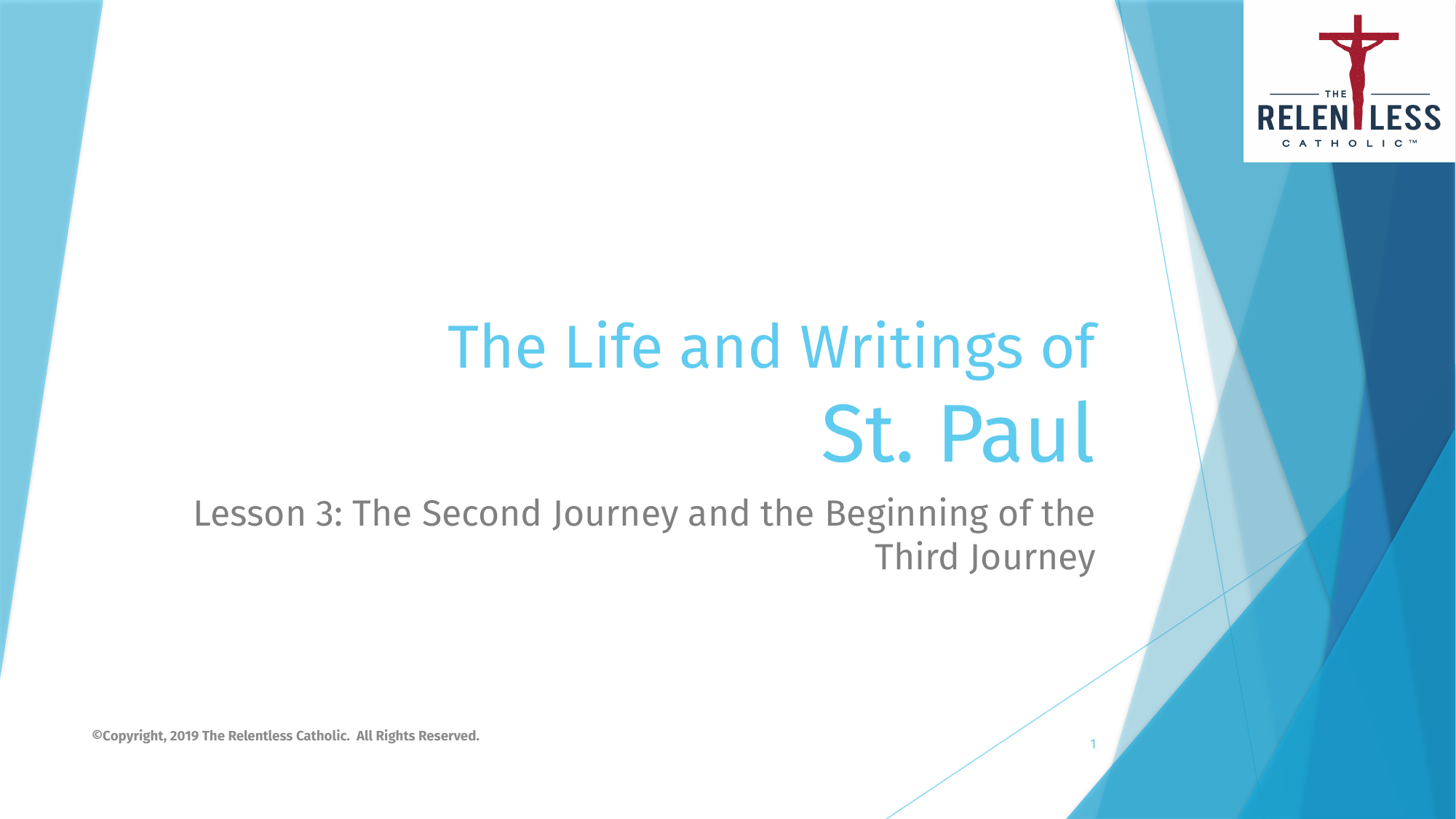

# The Life and Writings of St. Paul
Lesson 3: The Second Journey and the Beginning of the Third Journey
©Copyright, 2019 The Relentless Catholic.  All Rights Reserved.

1